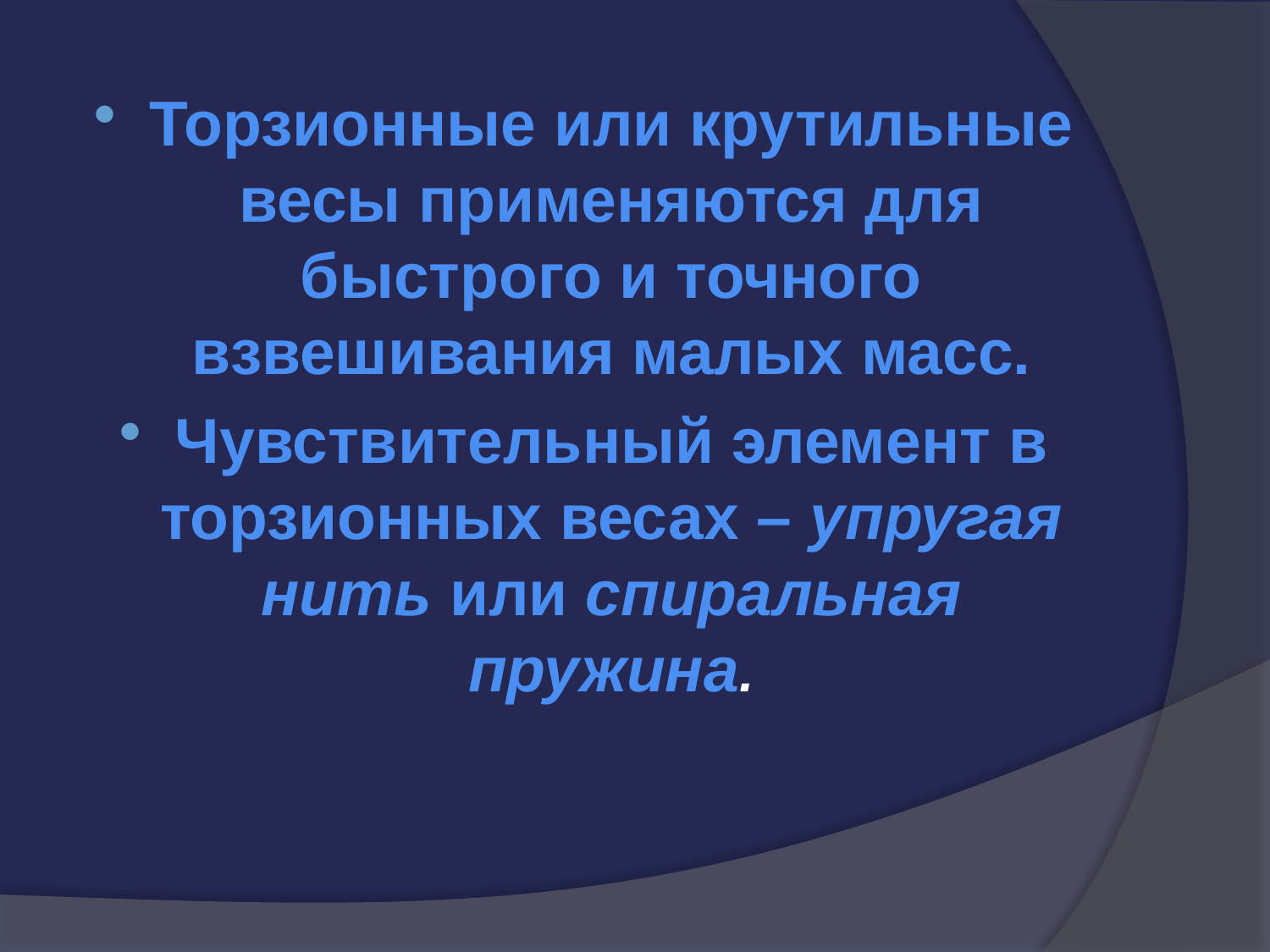

Торзионные или крутильные весы применяются для быстрого и точного взвешивания малых масс.
Чувствительный элемент в торзионных весах – упругая нить или спиральная пружина.